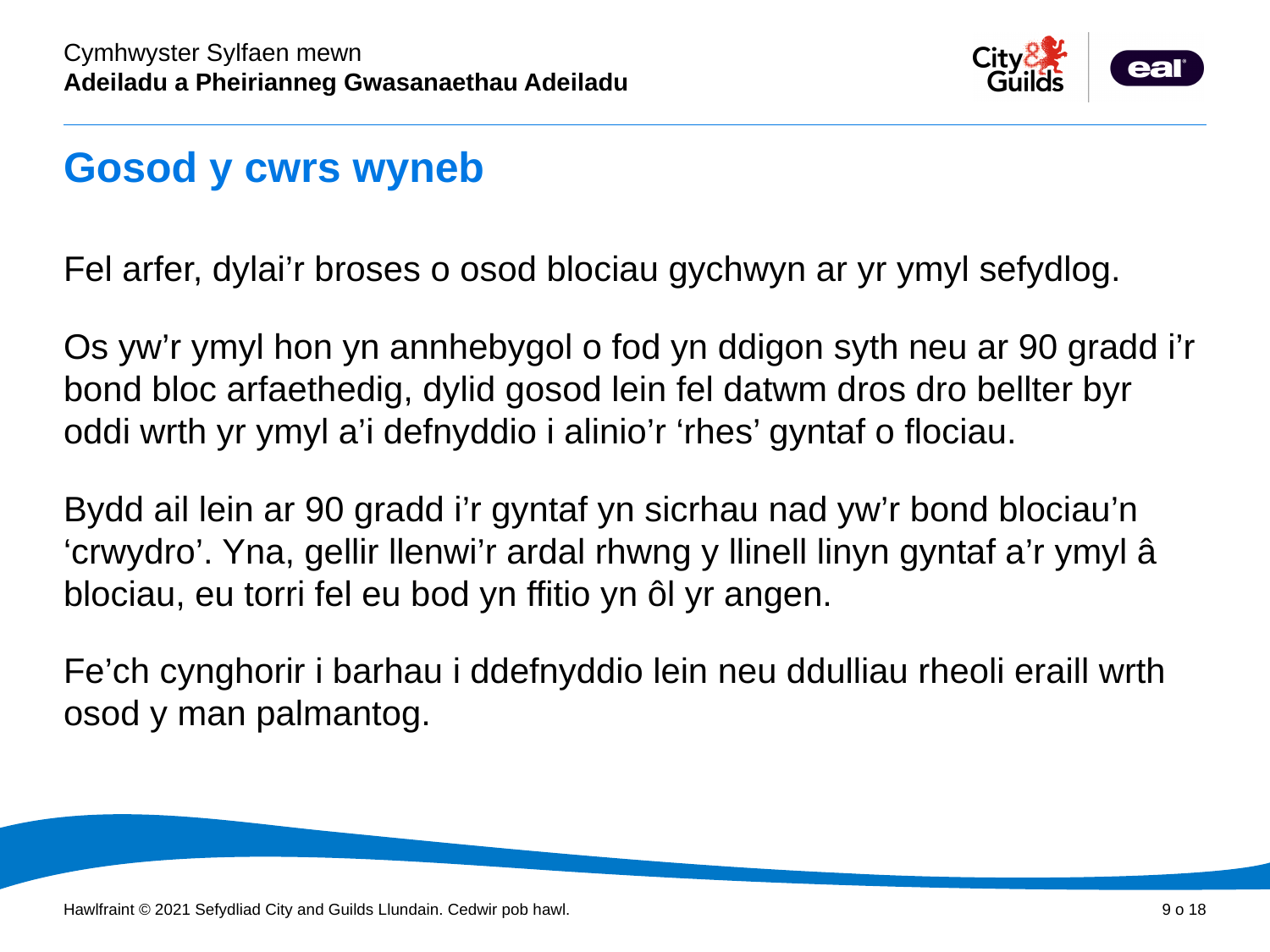

# Gosod y cwrs wyneb
Fel arfer, dylai’r broses o osod blociau gychwyn ar yr ymyl sefydlog.
Os yw’r ymyl hon yn annhebygol o fod yn ddigon syth neu ar 90 gradd i’r bond bloc arfaethedig, dylid gosod lein fel datwm dros dro bellter byr oddi wrth yr ymyl a’i defnyddio i alinio’r ‘rhes’ gyntaf o flociau.
Bydd ail lein ar 90 gradd i’r gyntaf yn sicrhau nad yw’r bond blociau’n ‘crwydro’. Yna, gellir llenwi’r ardal rhwng y llinell linyn gyntaf a’r ymyl â blociau, eu torri fel eu bod yn ffitio yn ôl yr angen.
Fe’ch cynghorir i barhau i ddefnyddio lein neu ddulliau rheoli eraill wrth osod y man palmantog.